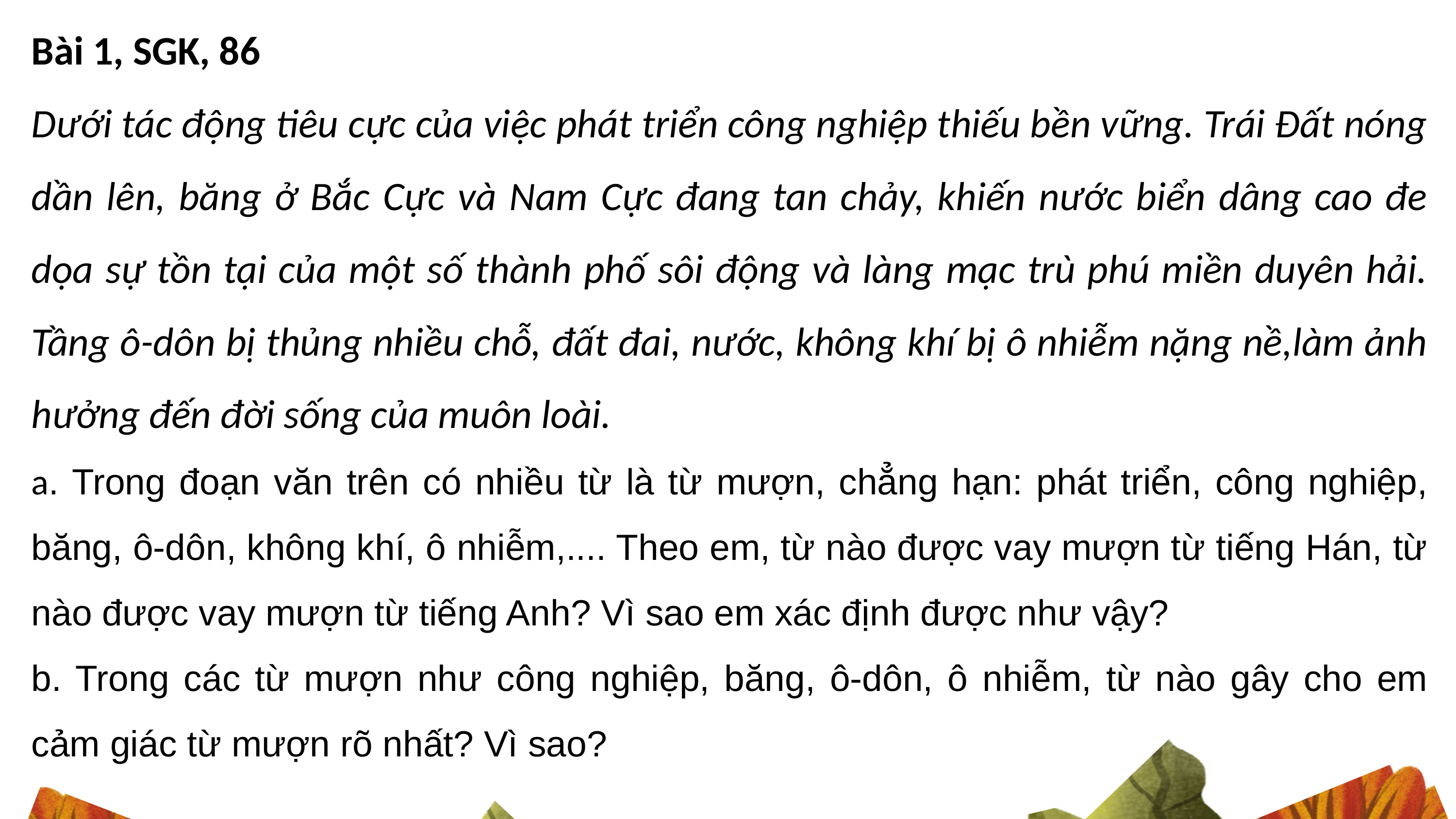

Bài 1, SGK, 86
Dưới tác động tiêu cực của việc phát triển công nghiệp thiếu bền vững. Trái Đất nóng dần lên, băng ở Bắc Cực và Nam Cực đang tan chảy, khiến nước biển dâng cao đe dọa sự tồn tại của một số thành phố sôi động và làng mạc trù phú miền duyên hải. Tầng ô-dôn bị thủng nhiều chỗ, đất đai, nước, không khí bị ô nhiễm nặng nề,làm ảnh hưởng đến đời sống của muôn loài.
a. Trong đoạn văn trên có nhiều từ là từ mượn, chẳng hạn: phát triển, công nghiệp, băng, ô-dôn, không khí, ô nhiễm,.... Theo em, từ nào được vay mượn từ tiếng Hán, từ nào được vay mượn từ tiếng Anh? Vì sao em xác định được như vậy?
b. Trong các từ mượn như công nghiệp, băng, ô-dôn, ô nhiễm, từ nào gây cho em cảm giác từ mượn rõ nhất? Vì sao?